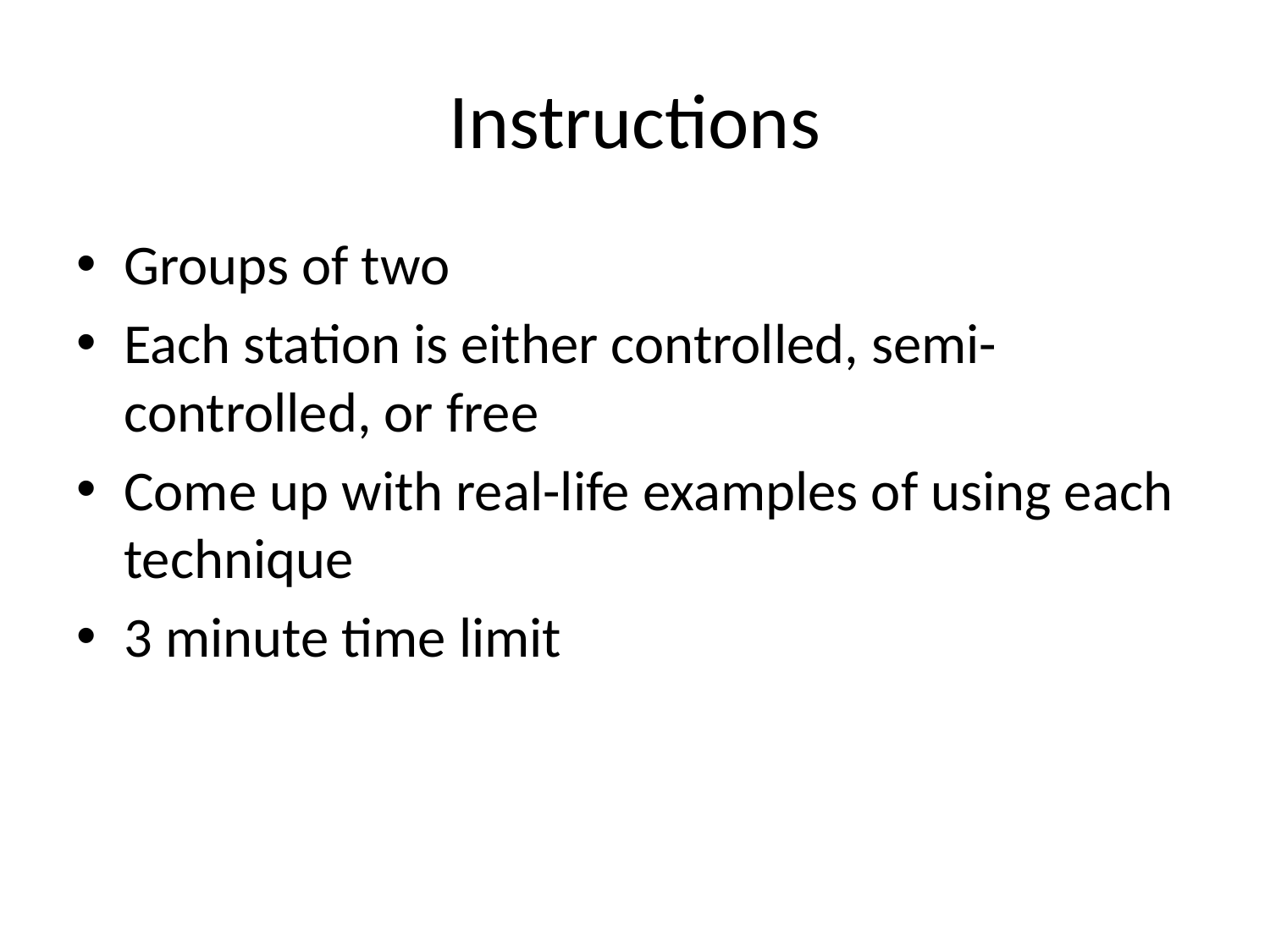

# Instructions
Groups of two
Each station is either controlled, semi-controlled, or free
Come up with real-life examples of using each technique
3 minute time limit